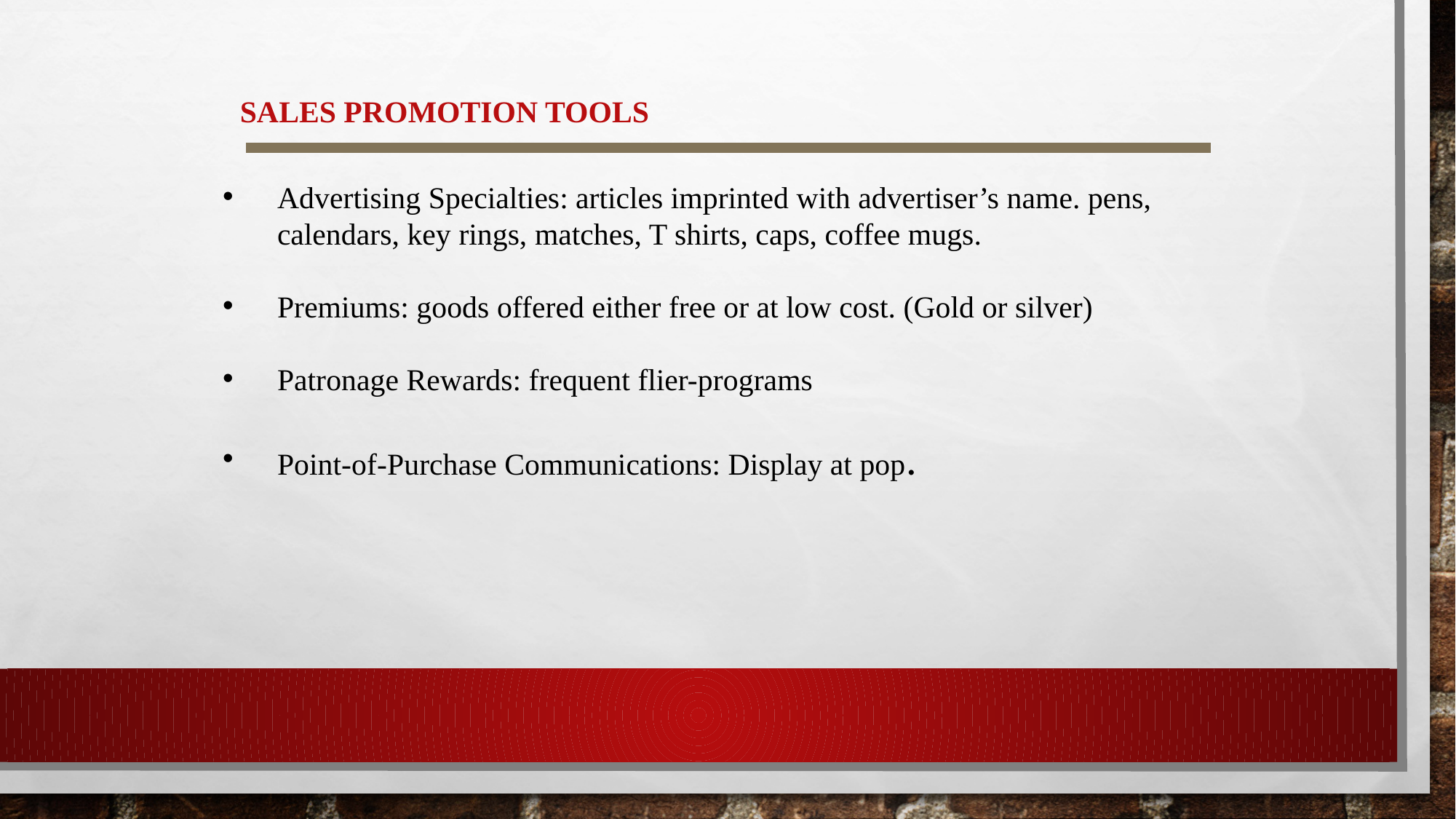

# Sales Promotion Tools

Advertising Specialties: articles imprinted with advertiser’s name. pens, calendars, key rings, matches, T shirts, caps, coffee mugs.

Premiums: goods offered either free or at low cost. (Gold or silver)

Patronage Rewards: frequent flier-programs

Point-of-Purchase Communications: Display at pop.